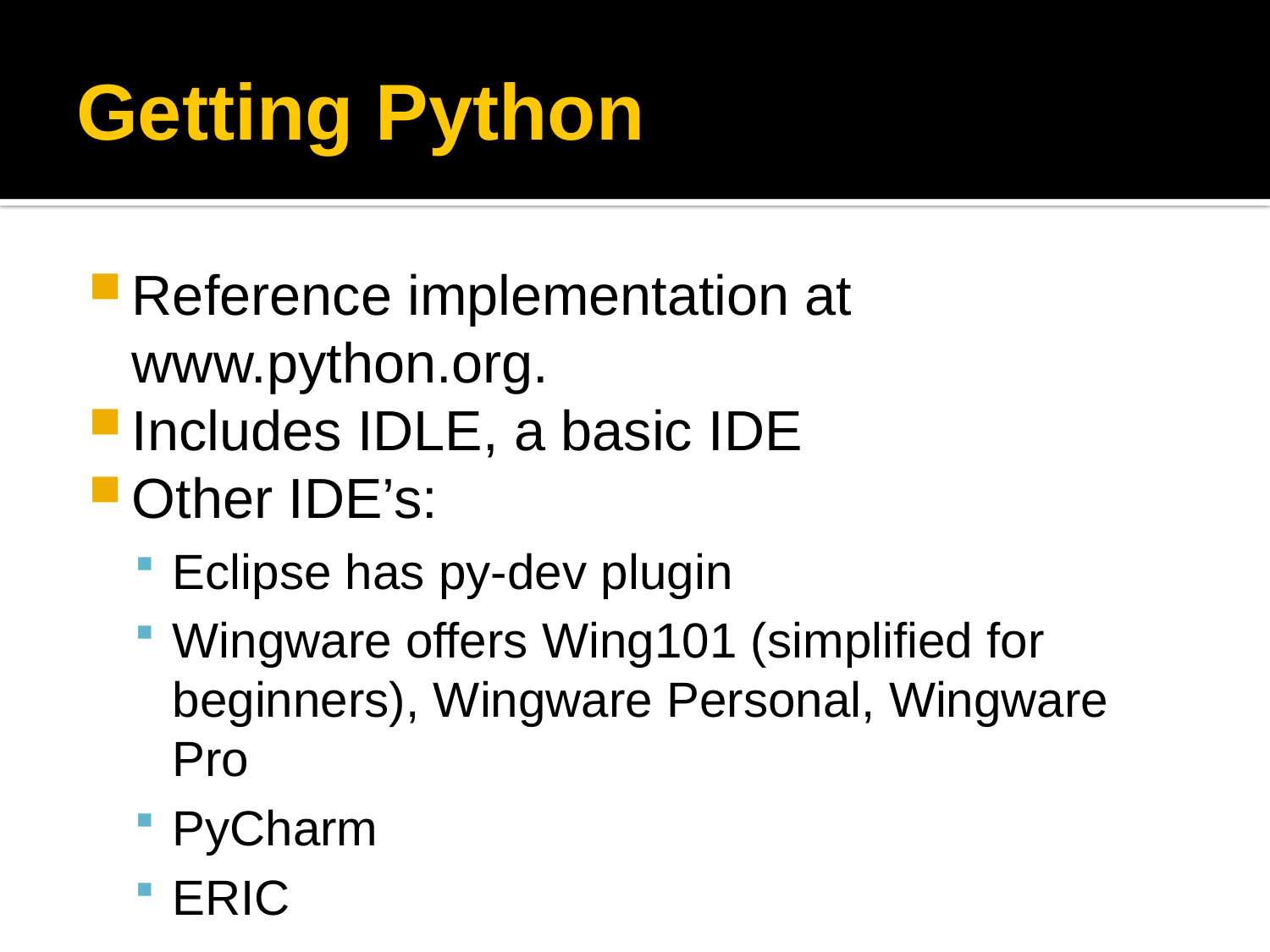

# Getting Python
Reference implementation at www.python.org.
Includes IDLE, a basic IDE
Other IDE’s:
Eclipse has py-dev plugin
Wingware offers Wing101 (simplified for beginners), Wingware Personal, Wingware Pro
PyCharm
ERIC